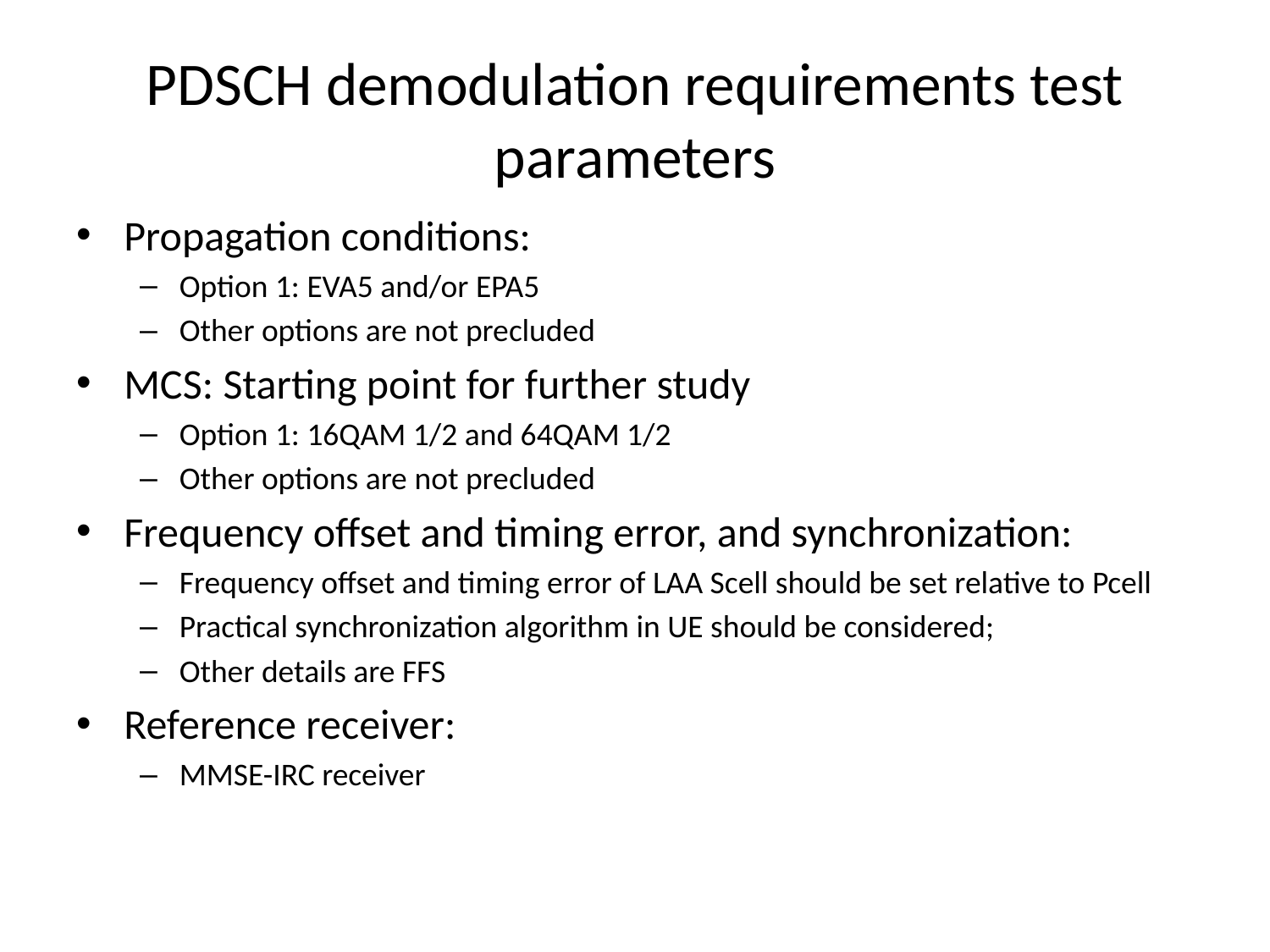

# PDSCH demodulation requirements test parameters

Propagation conditions:
Option 1: EVA5 and/or EPA5
Other options are not precluded
MCS: Starting point for further study
Option 1: 16QAM 1/2 and 64QAM 1/2
Other options are not precluded
Frequency offset and timing error, and synchronization:
Frequency offset and timing error of LAA Scell should be set relative to Pcell
Practical synchronization algorithm in UE should be considered;
Other details are FFS
Reference receiver:
MMSE-IRC receiver